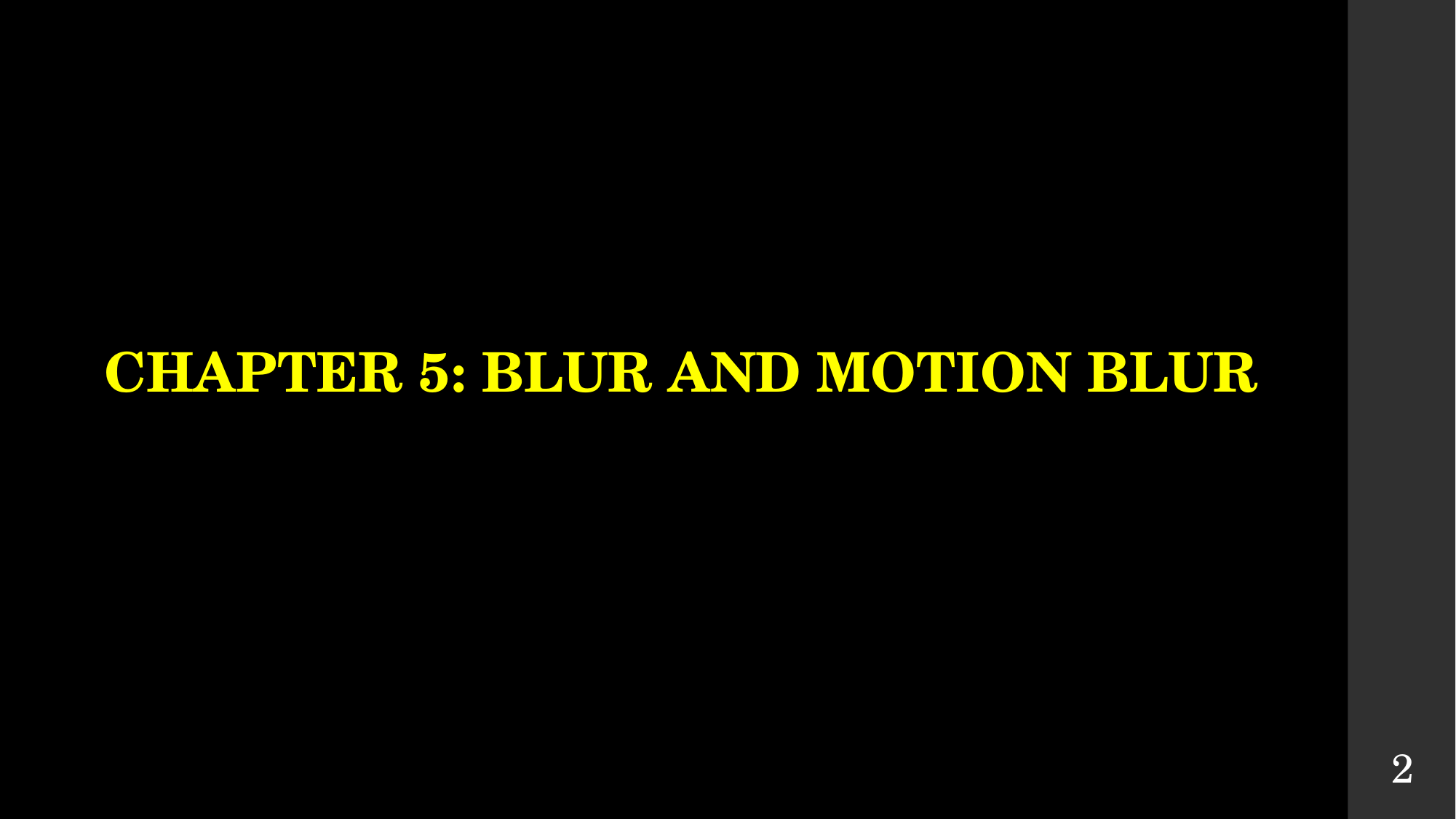

CHAPTER 5: BLUR AND MOTION BLUR
2